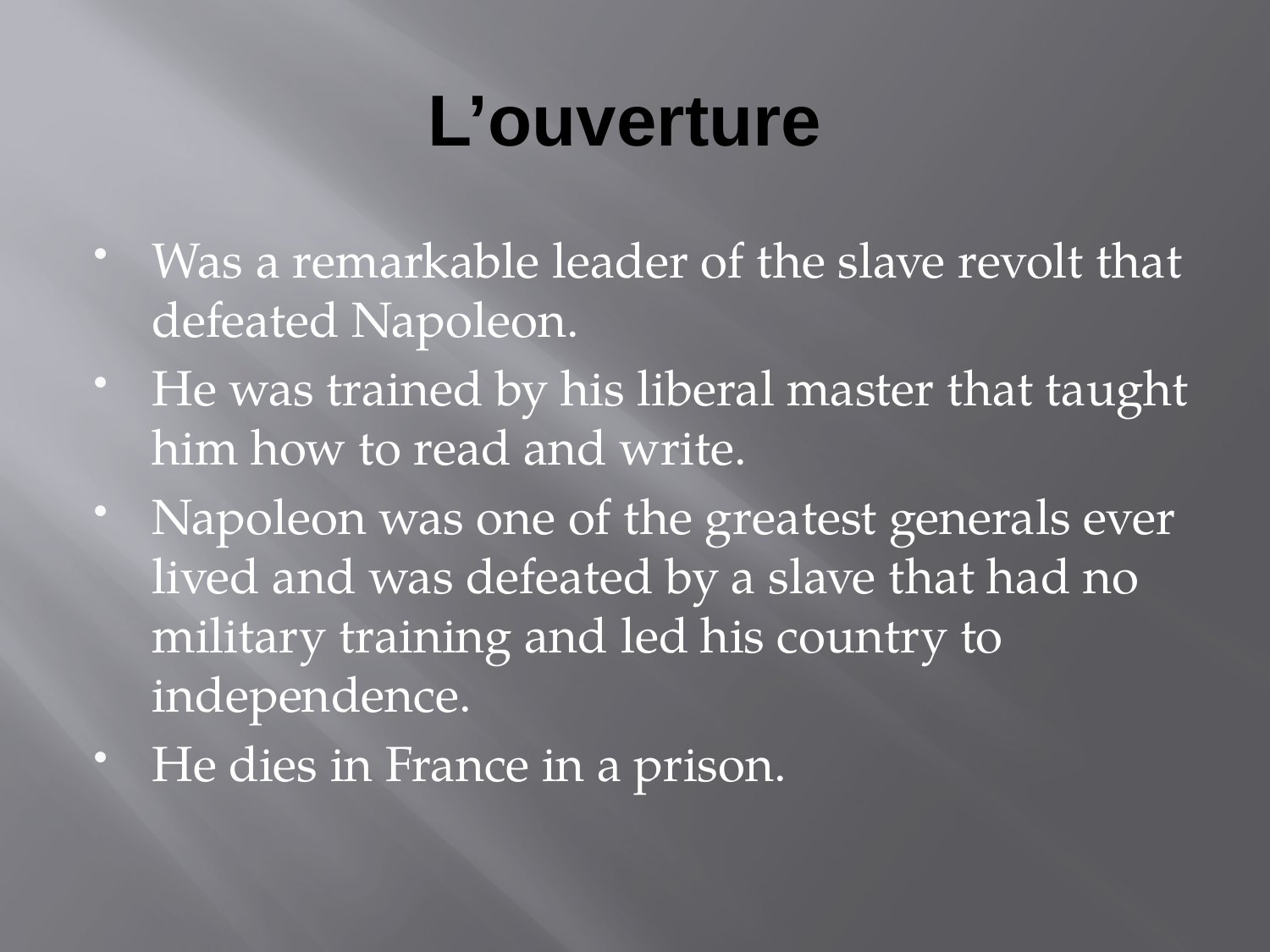

# L’ouverture
Was a remarkable leader of the slave revolt that defeated Napoleon.
He was trained by his liberal master that taught him how to read and write.
Napoleon was one of the greatest generals ever lived and was defeated by a slave that had no military training and led his country to independence.
He dies in France in a prison.